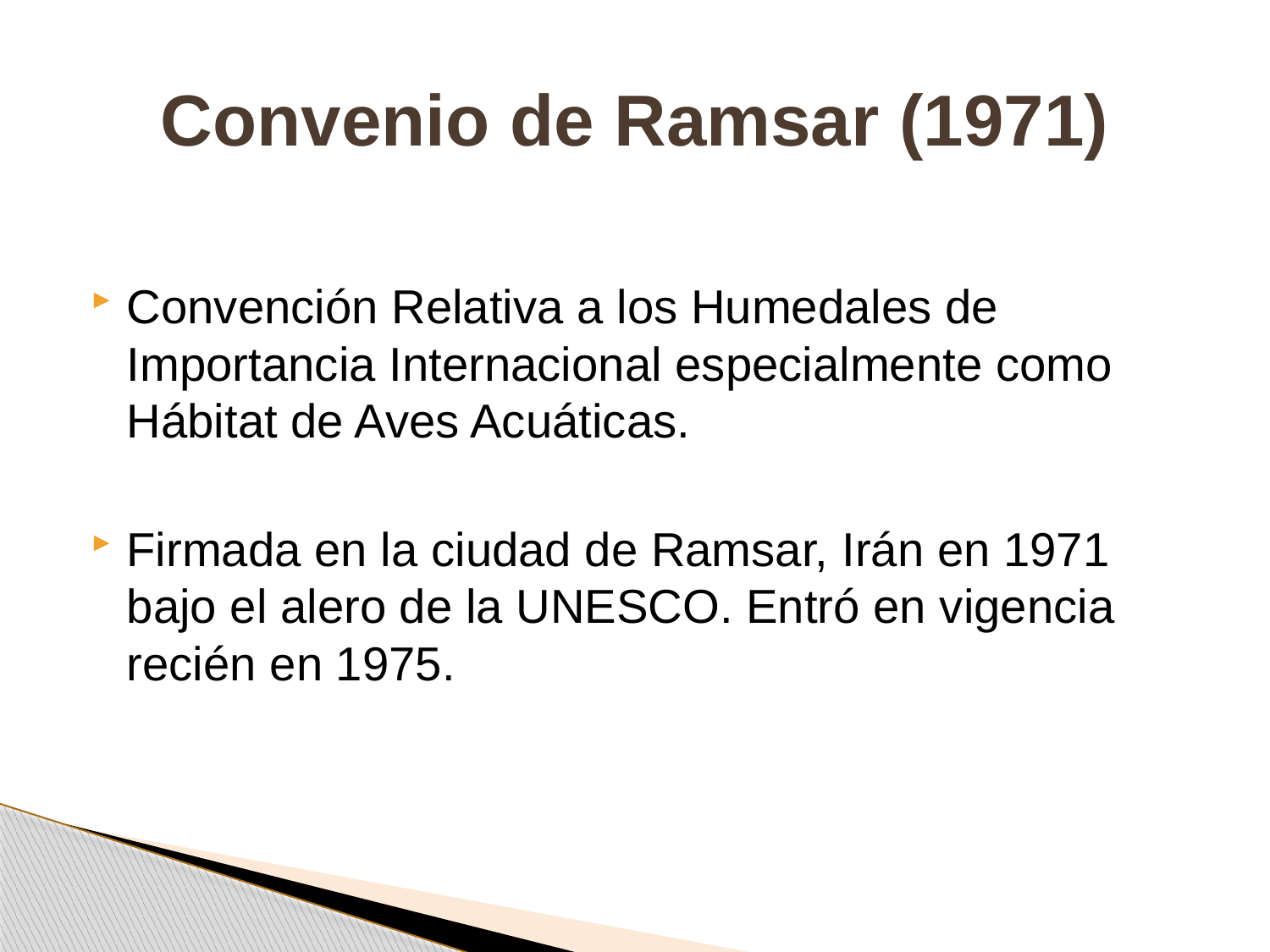

# Convenio de Ramsar (1971)

Convención Relativa a los Humedales de Importancia Internacional especialmente como Hábitat de Aves Acuáticas.

Firmada en la ciudad de Ramsar, Irán en 1971 bajo el alero de la UNESCO. Entró en vigencia recién en 1975.